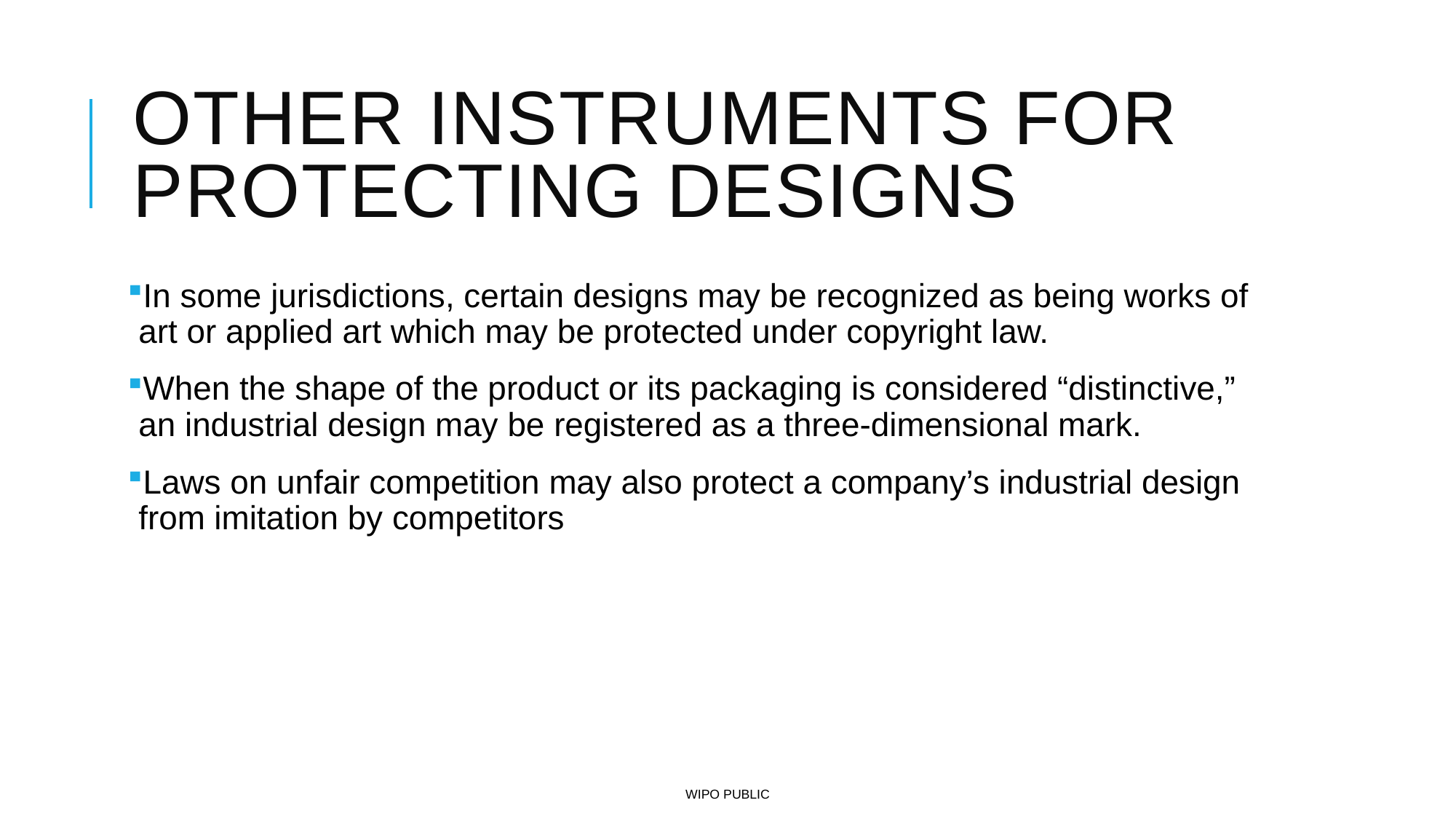

# Other instruments for protecting designs
In some jurisdictions, certain designs may be recognized as being works of art or applied art which may be protected under copyright law.
When the shape of the product or its packaging is considered “distinctive,” an industrial design may be registered as a three-dimensional mark.
Laws on unfair competition may also protect a company’s industrial design from imitation by competitors